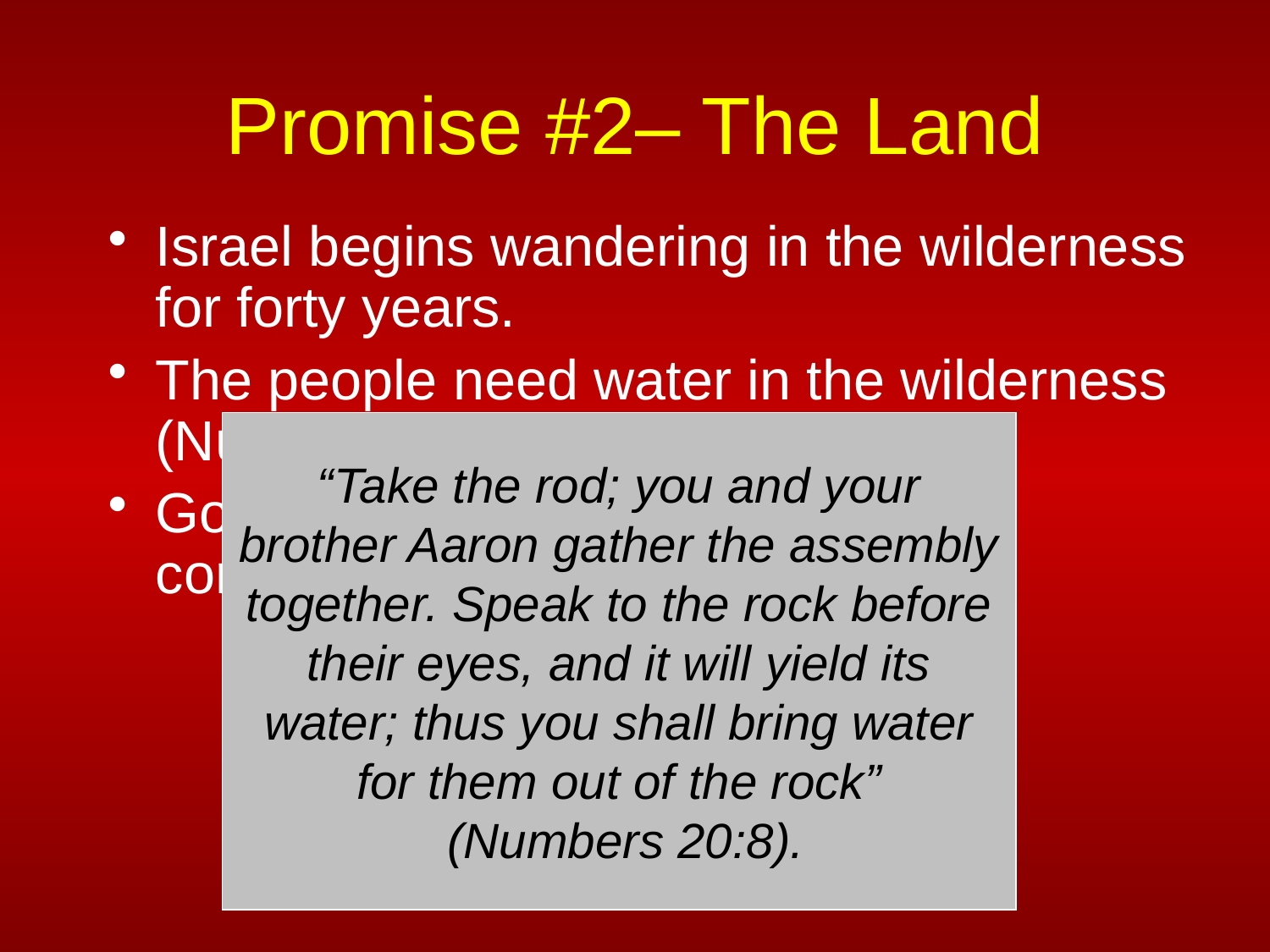

# Promise #2– The Land
Israel begins wandering in the wilderness for forty years.
The people need water in the wilderness (Numbers 20:2).
God instructs Moses and Aaron concerning the water situation.
“Take the rod; you and your brother Aaron gather the assembly together. Speak to the rock before their eyes, and it will yield its water; thus you shall bring water for them out of the rock”
 (Numbers 20:8).